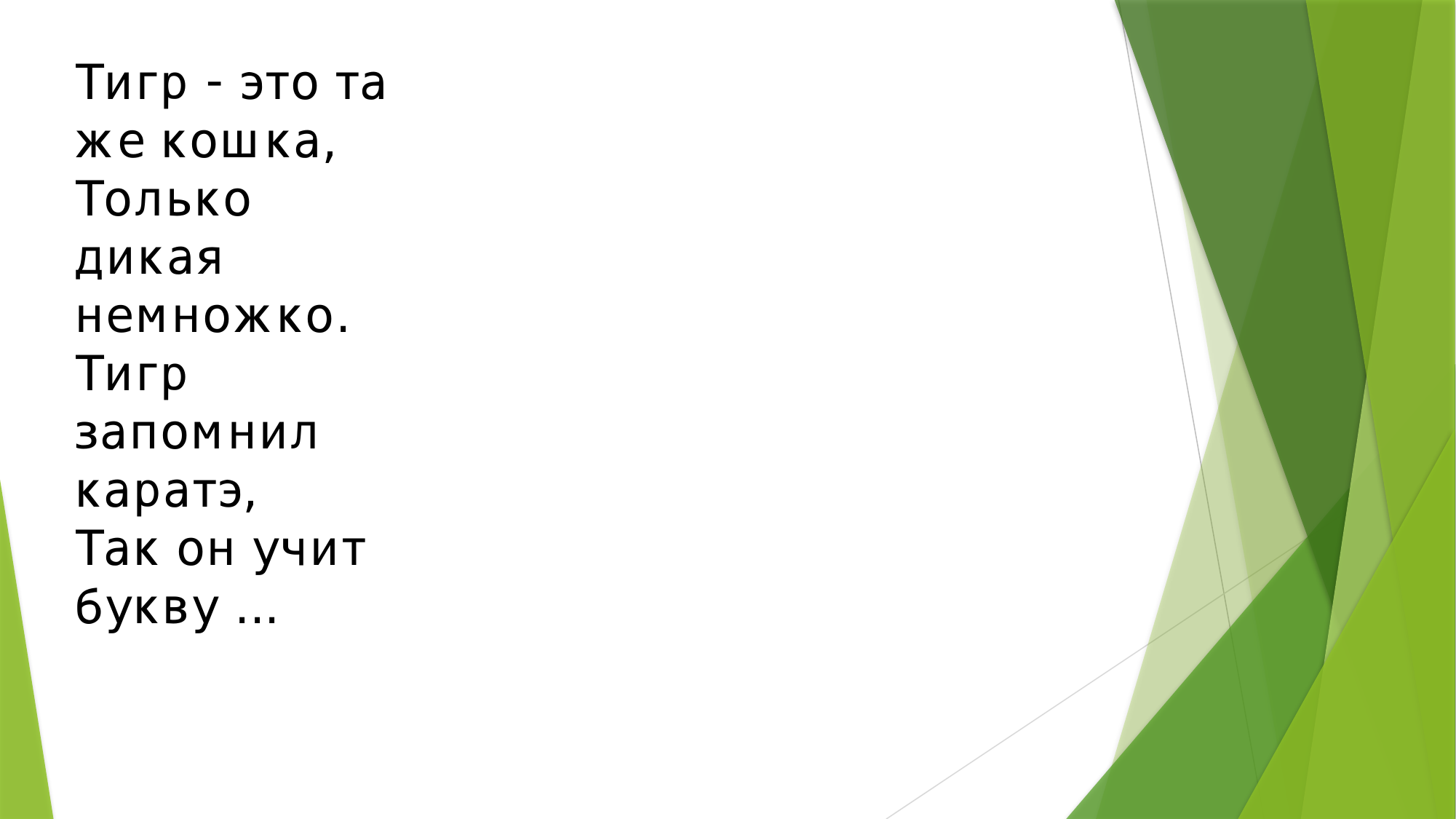

Тигр - это та же кошка, Только дикая немножко. Тигр запомнил каратэ,
Так он учит букву ...